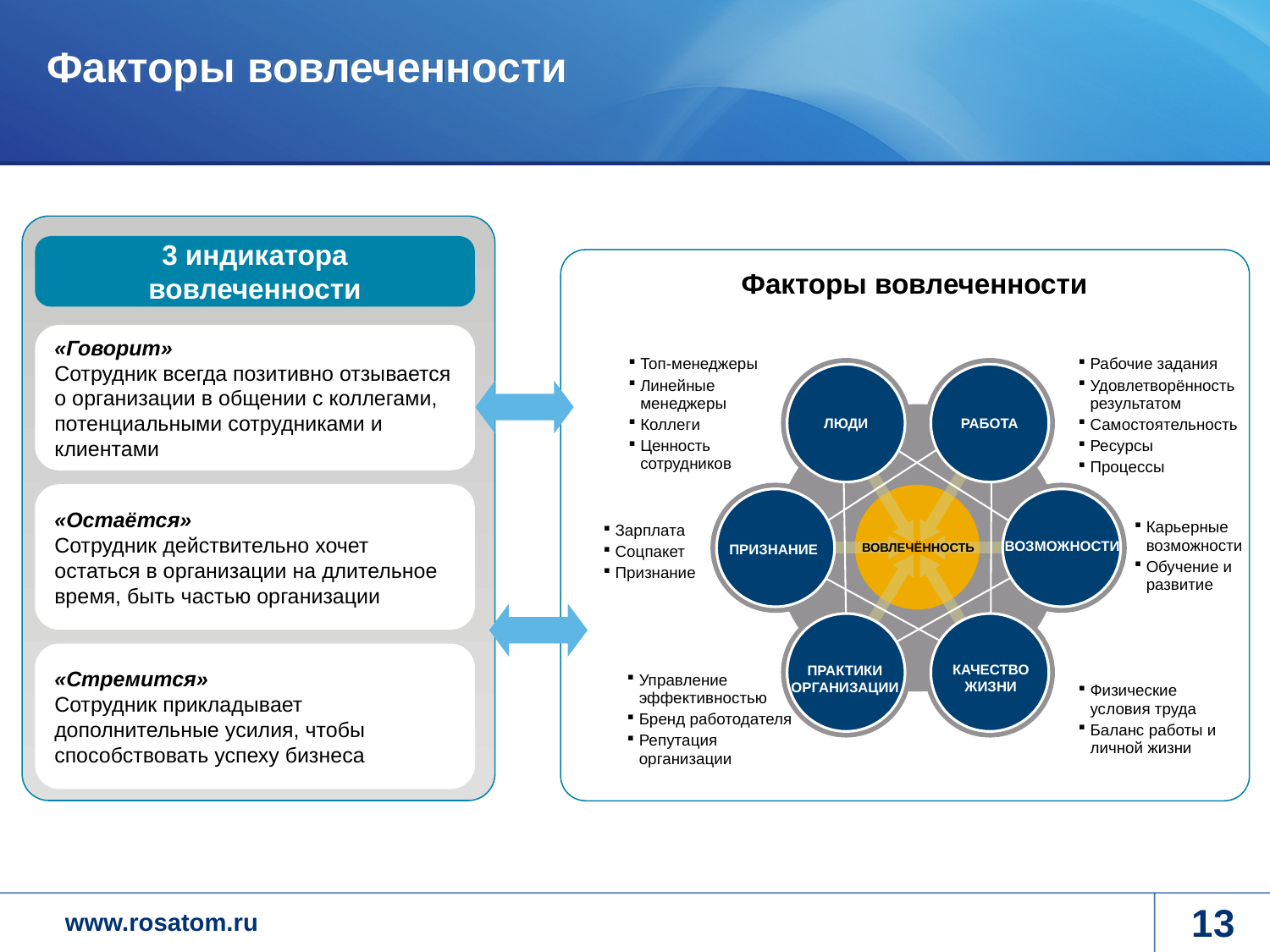

# Факторы вовлеченности

3 индикатора вовлеченности

Факторы вовлеченности
«Говорит»
Сотрудник всегда позитивно отзывается о организации в общении с коллегами, потенциальными сотрудниками и клиентами
Топ-менеджеры
Линейные менеджеры
Коллеги
Ценность сотрудников
Рабочие задания
Удовлетворённость результатом
Самостоятельность
Ресурсы
Процессы

ЛЮДИ
РАБОТА

«Остаётся»
Сотрудник действительно хочет остаться в организации на длительное время, быть частью организации
Карьерные возможности
Обучение и развитие
Зарплата
Соцпакет
Признание
ВОЗМОЖНОСТИ
ВОВЛЕЧЁННОСТЬ
ПРИЗНАНИЕ

«Стремится»
Сотрудник прикладывает дополнительные усилия, чтобы способствовать успеху бизнеса
КАЧЕСТВО
ЖИЗНИ
ПРАКТИКИ ОРГАНИЗАЦИИ
Управление эффективностью
Бренд работодателя
Репутация организации

Физические
условия труда
Баланс работы и личной жизни
13